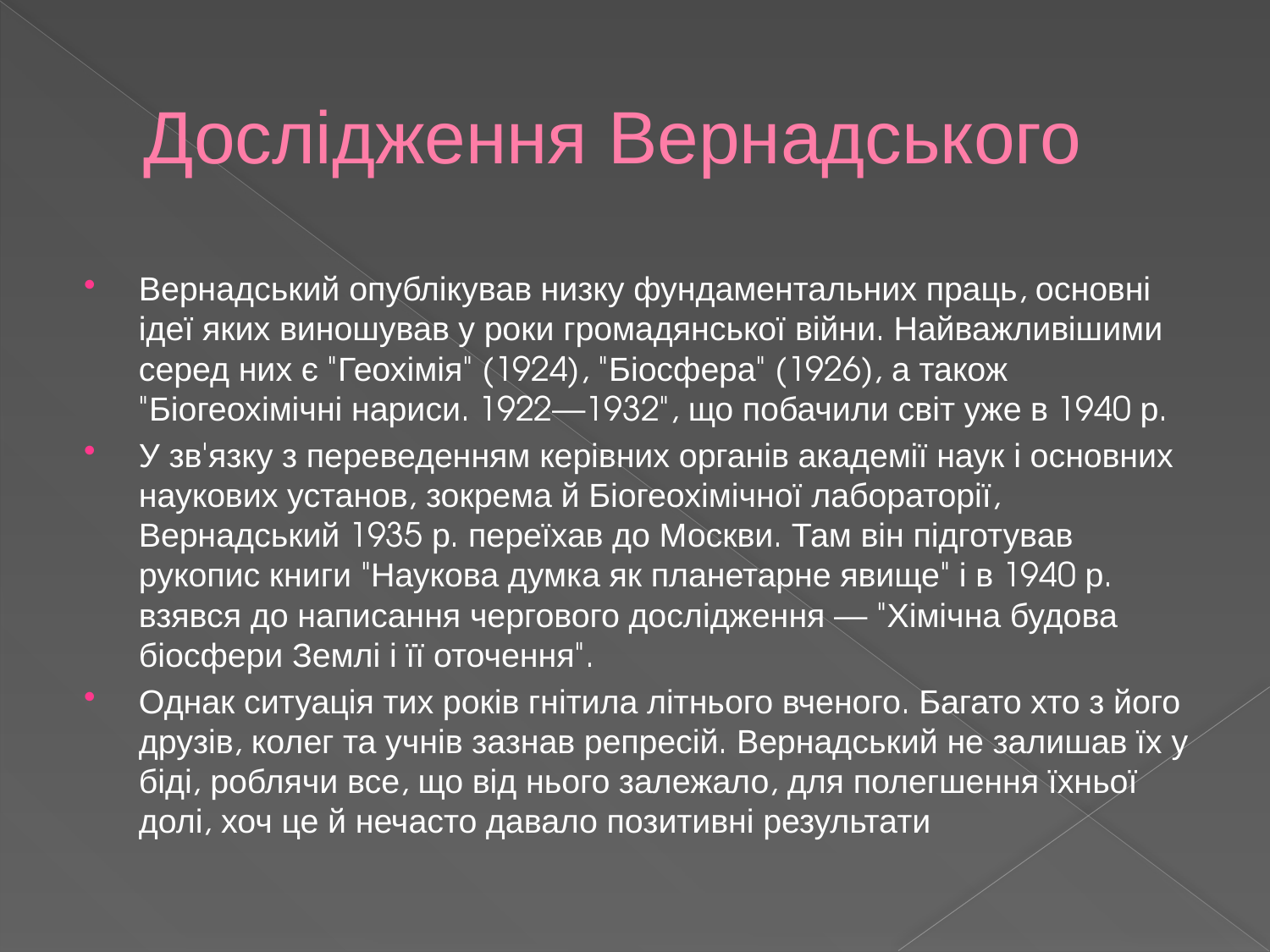

# Дослідження Вернадського
Вернадський опублікував низку фундаментальних праць, основні ідеї яких виношував у роки громадянської війни. Найважливішими серед них є "Геохімія" (1924), "Біосфера" (1926), а також "Біогеохімічні нариси. 1922—1932", що побачили світ уже в 1940 р.
У зв'язку з переведенням керівних органів академії наук і основних наукових установ, зокрема й Біогеохімічної лабораторії, Вернадський 1935 р. переїхав до Москви. Там він підготував рукопис книги "Наукова думка як планетарне явище" і в 1940 р. взявся до написання чергового дослідження — "Хімічна будова біосфери Землі і її оточення".
Однак ситуація тих років гнітила літнього вченого. Багато хто з його друзів, колег та учнів зазнав репресій. Вернадський не залишав їх у біді, роблячи все, що від нього залежало, для полегшення їхньої долі, хоч це й нечасто давало позитивні результати